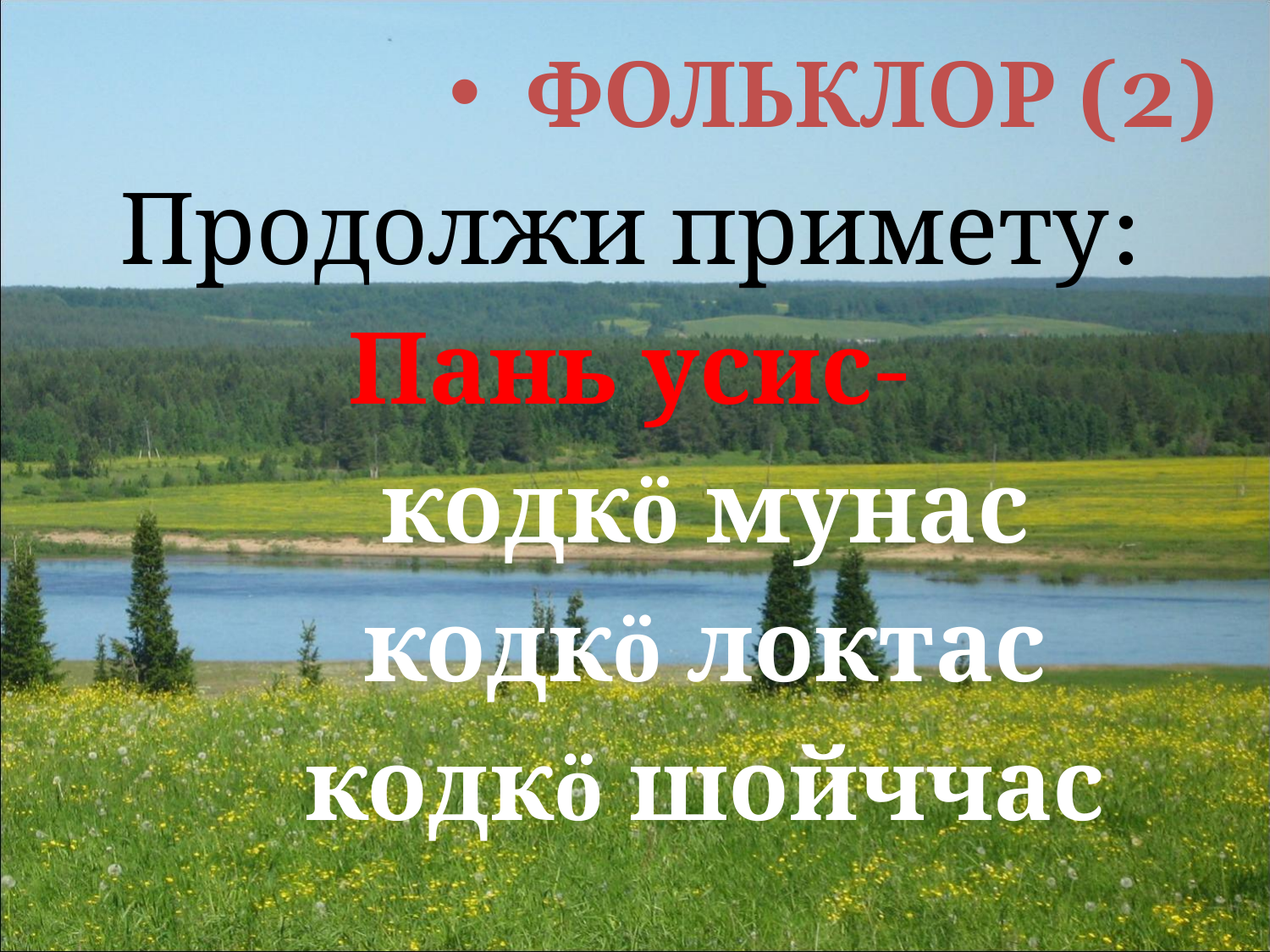

ФОЛЬКЛОР (2)
Продолжи примету:
Пань усис-
      кодкö мунас
      кодкö локтас
      кодкö шойччас